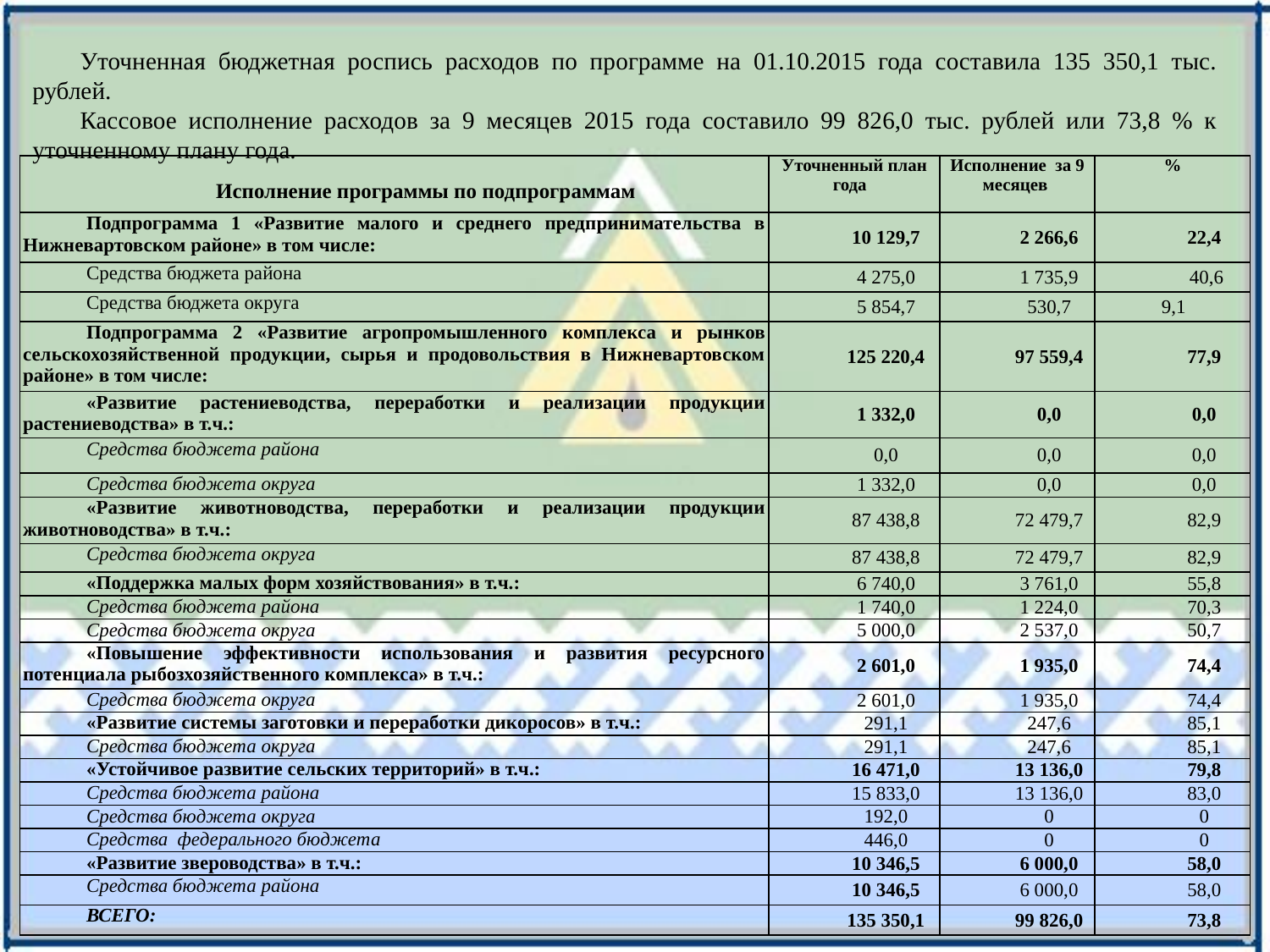

Уточненная бюджетная роспись расходов по программе на 01.10.2015 года составила 135 350,1 тыс. рублей.
Кассовое исполнение расходов за 9 месяцев 2015 года составило 99 826,0 тыс. рублей или 73,8 % к уточненному плану года.

| Исполнение программы по подпрограммам | Уточненный план года | Исполнение за 9 месяцев | % |
| --- | --- | --- | --- |
| Подпрограмма 1 «Развитие малого и среднего предпринимательства в Нижневартовском районе» в том числе: | 10 129,7 | 2 266,6 | 22,4 |
| Средства бюджета района | 4 275,0 | 1 735,9 | 40,6 |
| Средства бюджета округа | 5 854,7 | 530,7 | 9,1 |
| Подпрограмма 2 «Развитие агропромышленного комплекса и рынков сельскохозяйственной продукции, сырья и продовольствия в Нижневартовском районе» в том числе: | 125 220,4 | 97 559,4 | 77,9 |
| «Развитие растениеводства, переработки и реализации продукции растениеводства» в т.ч.: | 1 332,0 | 0,0 | 0,0 |
| Средства бюджета района | 0,0 | 0,0 | 0,0 |
| Средства бюджета округа | 1 332,0 | 0,0 | 0,0 |
| «Развитие животноводства, переработки и реализации продукции животноводства» в т.ч.: | 87 438,8 | 72 479,7 | 82,9 |
| Средства бюджета округа | 87 438,8 | 72 479,7 | 82,9 |
| «Поддержка малых форм хозяйствования» в т.ч.: | 6 740,0 | 3 761,0 | 55,8 |
| Средства бюджета района | 1 740,0 | 1 224,0 | 70,3 |
| Средства бюджета округа | 5 000,0 | 2 537,0 | 50,7 |
| «Повышение эффективности использования и развития ресурсного потенциала рыбозхозяйственного комплекса» в т.ч.: | 2 601,0 | 1 935,0 | 74,4 |
| Средства бюджета округа | 2 601,0 | 1 935,0 | 74,4 |
| «Развитие системы заготовки и переработки дикоросов» в т.ч.: | 291,1 | 247,6 | 85,1 |
| Средства бюджета округа | 291,1 | 247,6 | 85,1 |
| «Устойчивое развитие сельских территорий» в т.ч.: | 16 471,0 | 13 136,0 | 79,8 |
| Средства бюджета района | 15 833,0 | 13 136,0 | 83,0 |
| Средства бюджета округа | 192,0 | 0 | 0 |
| Средства федерального бюджета | 446,0 | 0 | 0 |
| «Развитие звероводства» в т.ч.: | 10 346,5 | 6 000,0 | 58,0 |
| Средства бюджета района | 10 346,5 | 6 000,0 | 58,0 |
| ВСЕГО: | 135 350,1 | 99 826,0 | 73,8 |